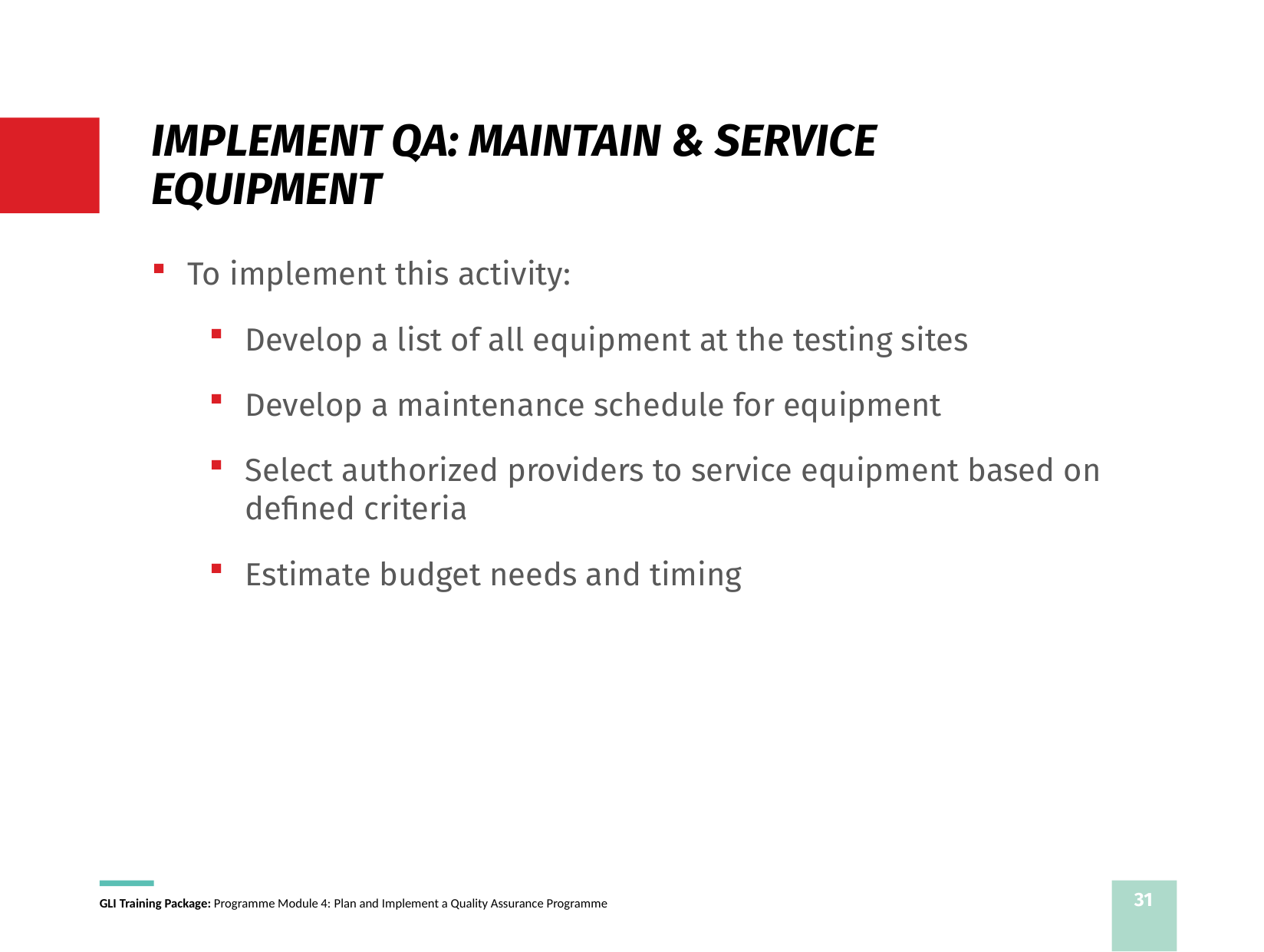

# IMPLEMENT QA: MAINTAIN & SERVICE EQUIPMENT
To implement this activity:
Develop a list of all equipment at the testing sites
Develop a maintenance schedule for equipment
Select authorized providers to service equipment based on defined criteria
Estimate budget needs and timing